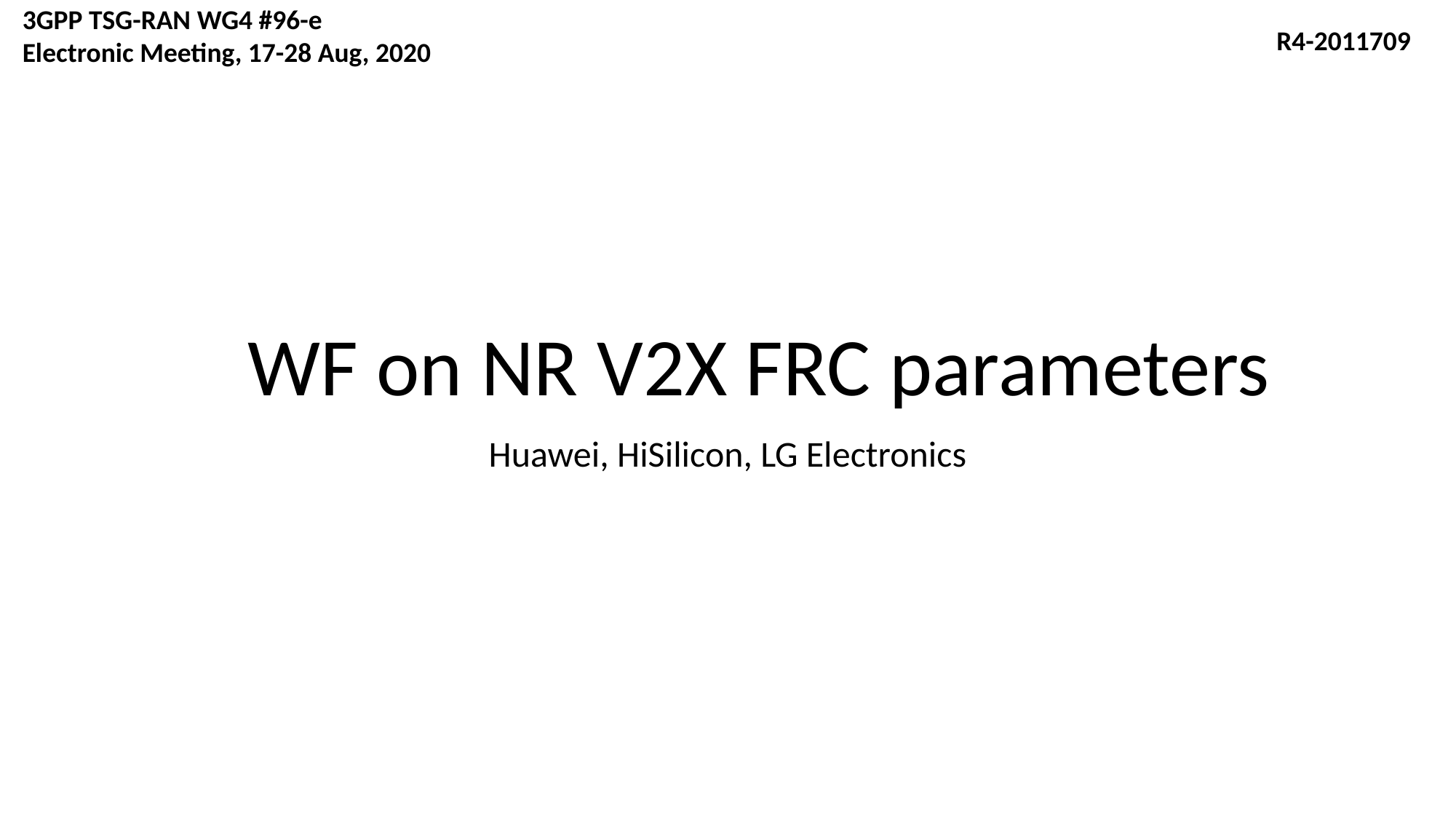

3GPP TSG-RAN WG4 #96-e
Electronic Meeting, 17-28 Aug, 2020
R4-2011709
# WF on NR V2X FRC parameters
Huawei, HiSilicon, LG Electronics